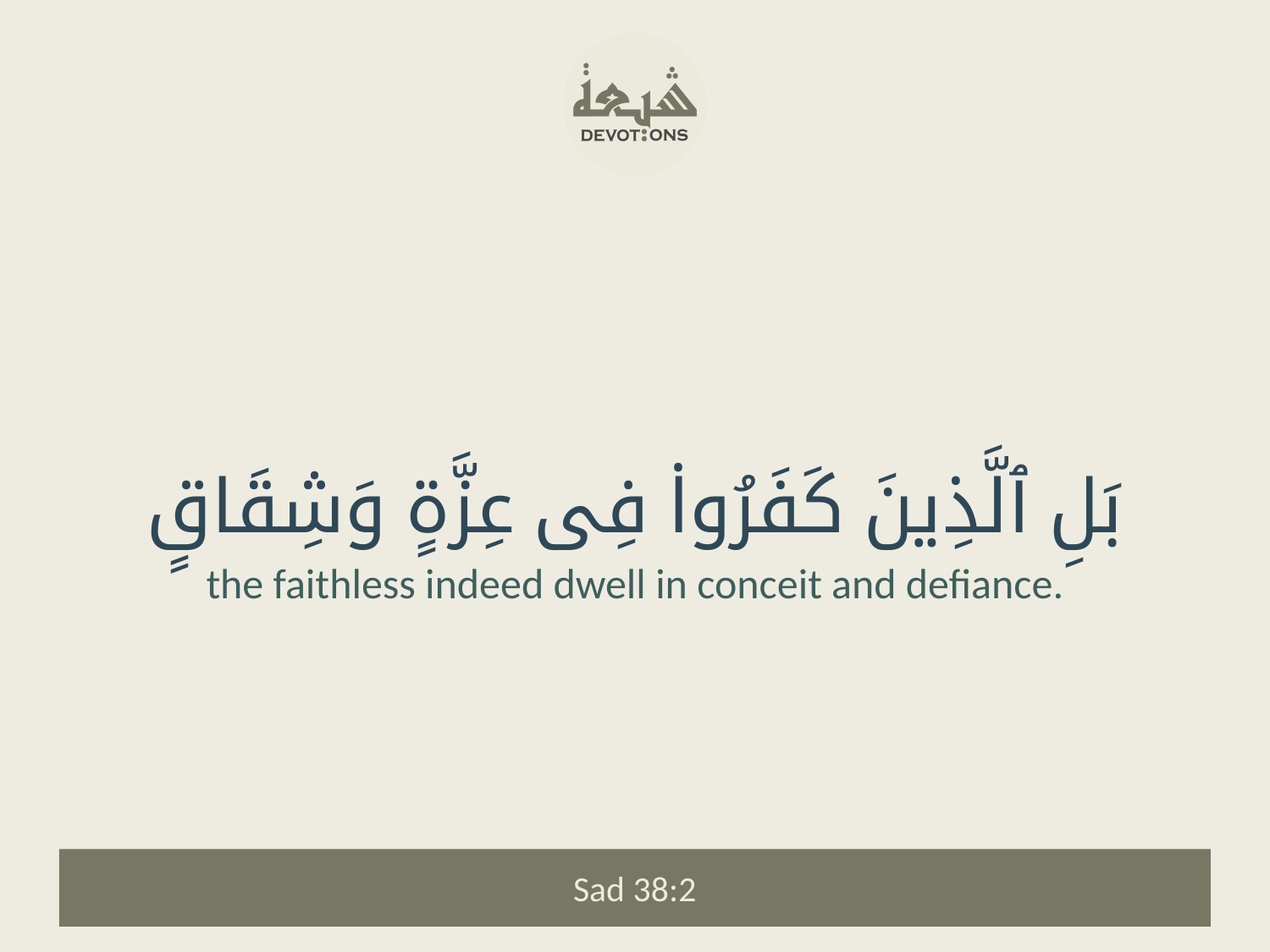

بَلِ ٱلَّذِينَ كَفَرُوا۟ فِى عِزَّةٍ وَشِقَاقٍ
the faithless indeed dwell in conceit and defiance.
Sad 38:2